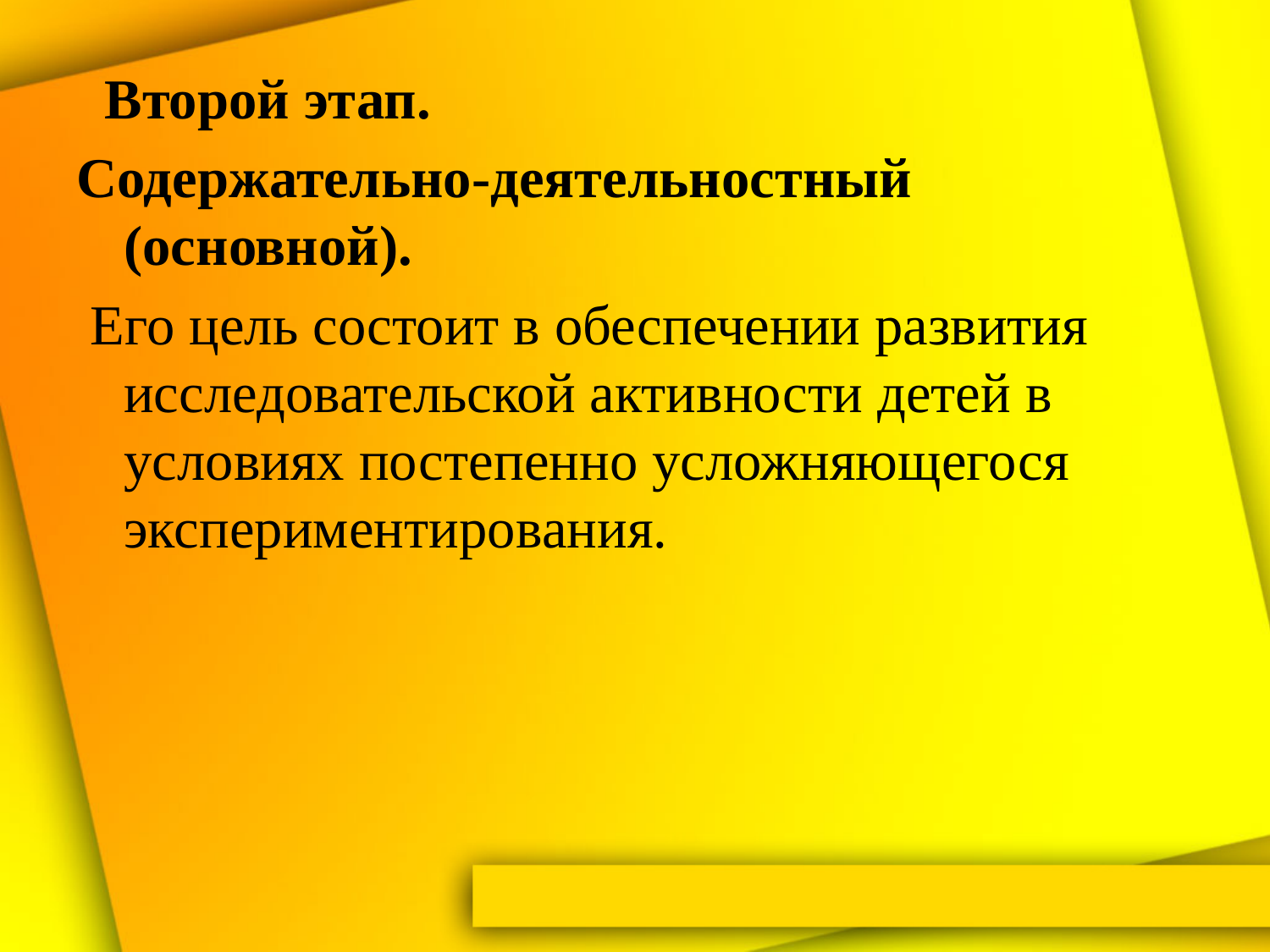

Второй этап.
Содержательно-деятельностный (основной).
 Его цель состоит в обеспечении развития исследовательской активности детей в условиях постепенно усложняющегося экспериментирования.